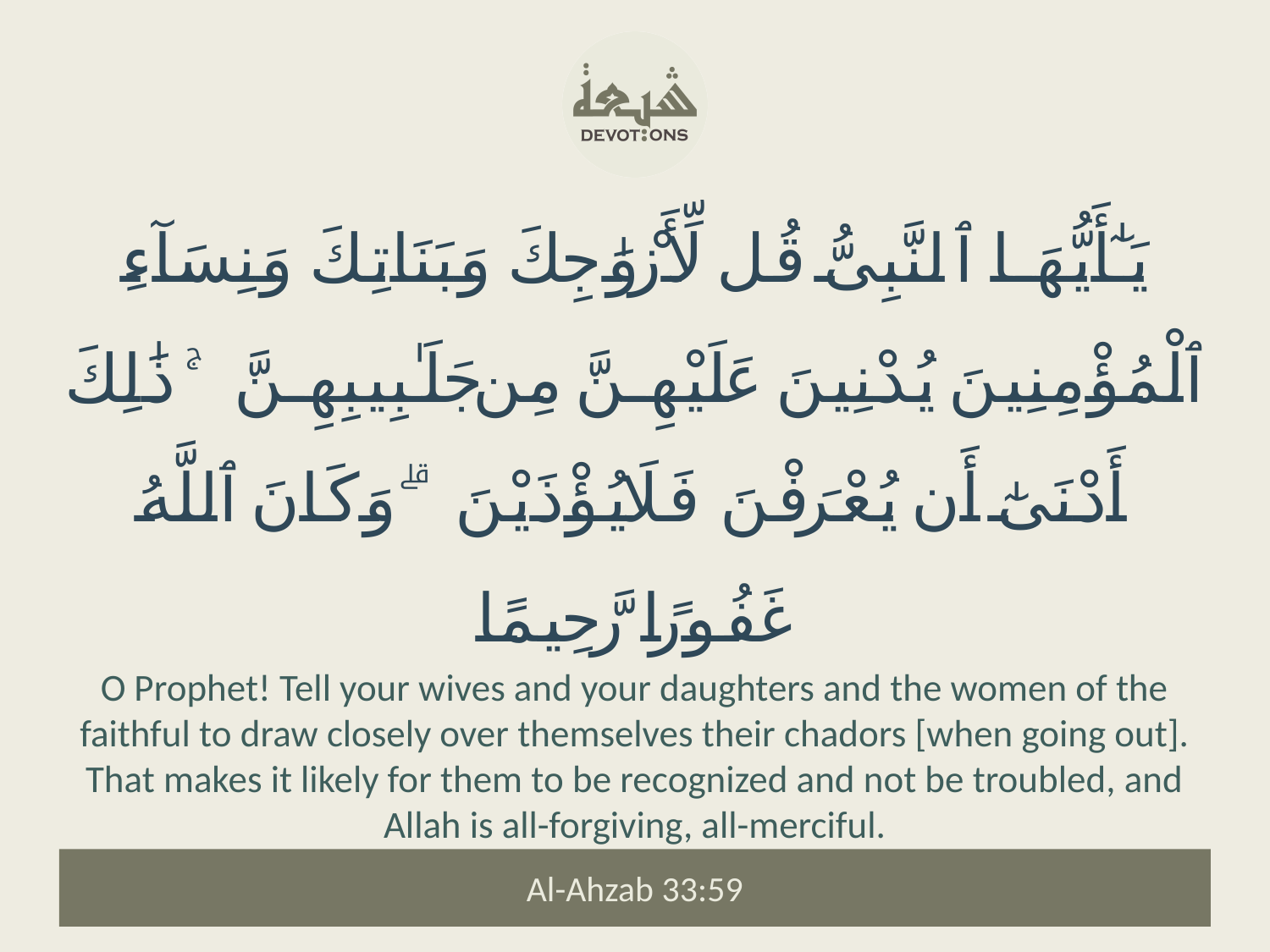

يَـٰٓأَيُّهَا ٱلنَّبِىُّ قُل لِّأَزْوَٰجِكَ وَبَنَاتِكَ وَنِسَآءِ ٱلْمُؤْمِنِينَ يُدْنِينَ عَلَيْهِنَّ مِن جَلَـٰبِيبِهِنَّ ۚ ذَٰلِكَ أَدْنَىٰٓ أَن يُعْرَفْنَ فَلَا يُؤْذَيْنَ ۗ وَكَانَ ٱللَّهُ غَفُورًا رَّحِيمًا
O Prophet! Tell your wives and your daughters and the women of the faithful to draw closely over themselves their chadors [when going out]. That makes it likely for them to be recognized and not be troubled, and Allah is all-forgiving, all-merciful.
Al-Ahzab 33:59